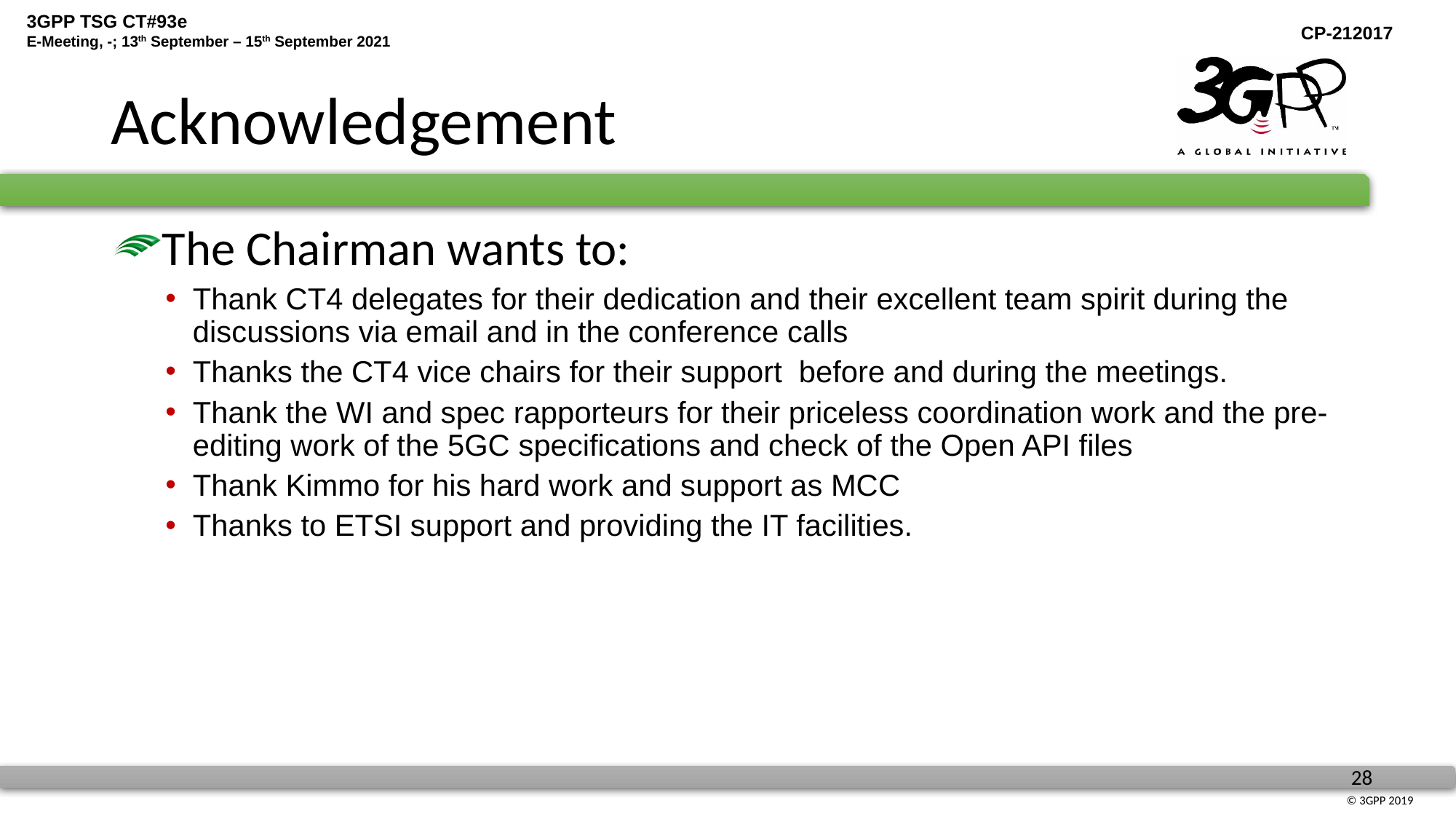

# Acknowledgement
The Chairman wants to:
Thank CT4 delegates for their dedication and their excellent team spirit during the discussions via email and in the conference calls
Thanks the CT4 vice chairs for their support  before and during the meetings.
Thank the WI and spec rapporteurs for their priceless coordination work and the pre-editing work of the 5GC specifications and check of the Open API files
Thank Kimmo for his hard work and support as MCC
Thanks to ETSI support and providing the IT facilities.